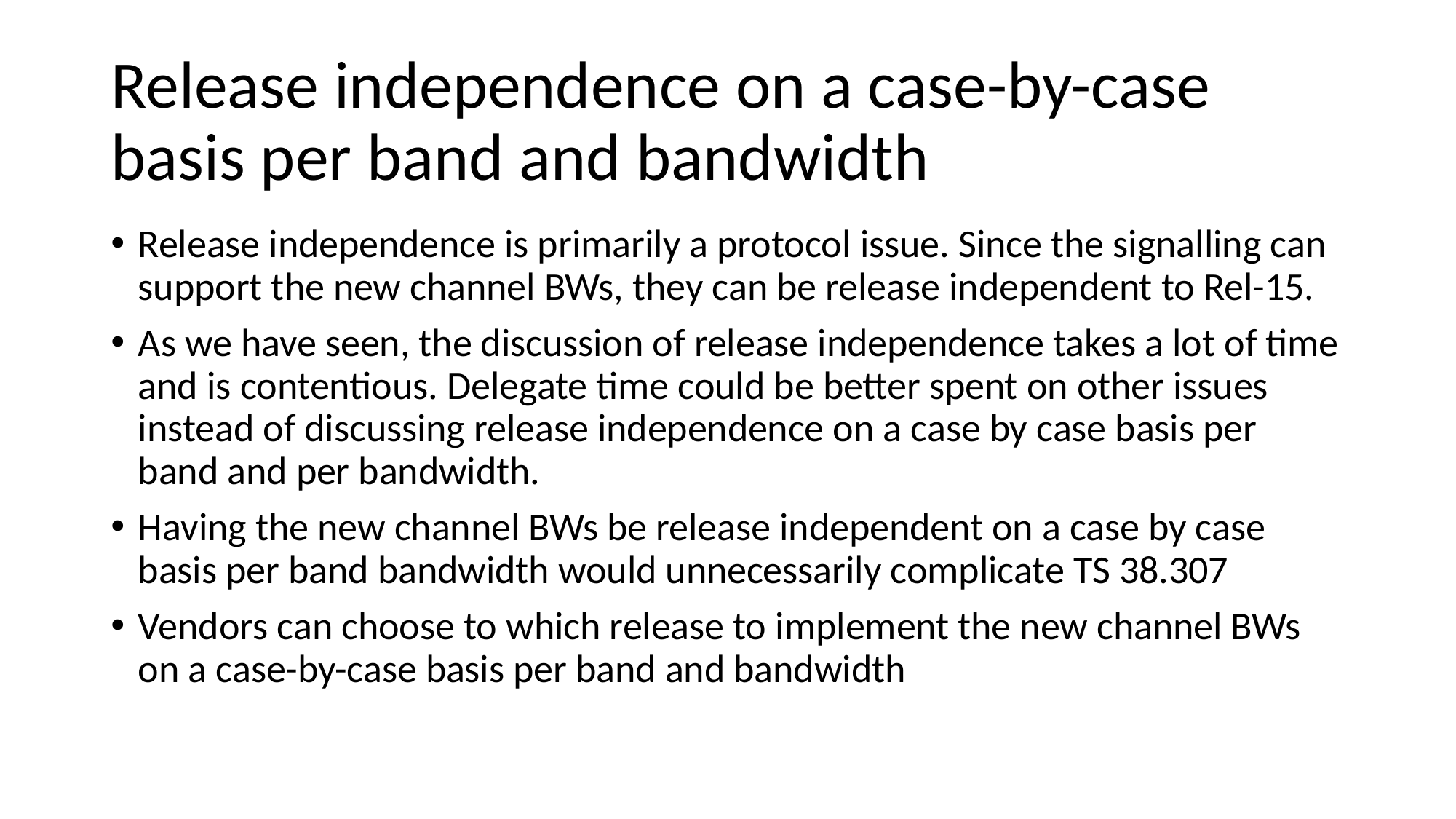

# Release independence on a case-by-case basis per band and bandwidth
Release independence is primarily a protocol issue. Since the signalling can support the new channel BWs, they can be release independent to Rel-15.
As we have seen, the discussion of release independence takes a lot of time and is contentious. Delegate time could be better spent on other issues instead of discussing release independence on a case by case basis per band and per bandwidth.
Having the new channel BWs be release independent on a case by case basis per band bandwidth would unnecessarily complicate TS 38.307
Vendors can choose to which release to implement the new channel BWs on a case-by-case basis per band and bandwidth